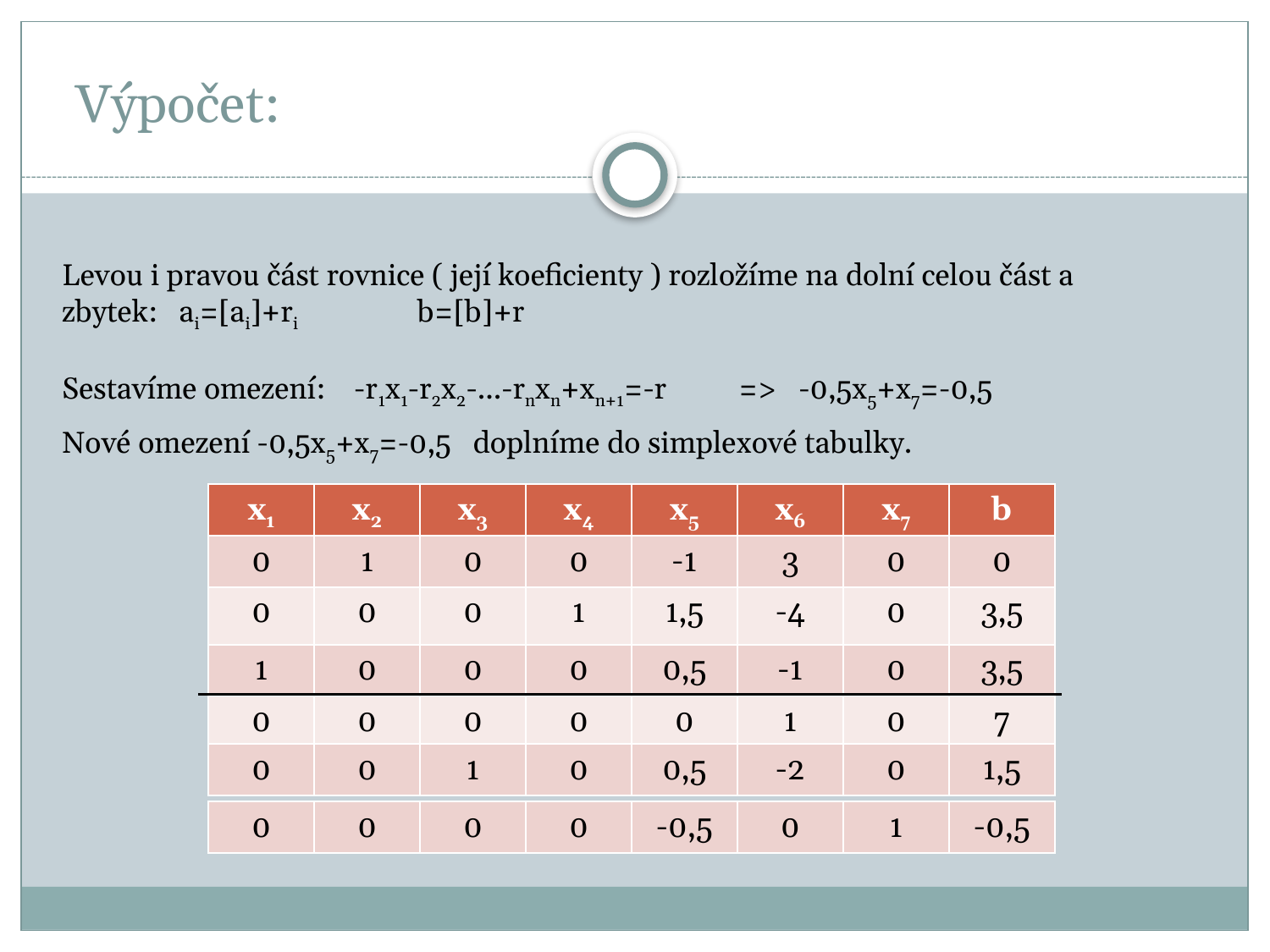

# Výpočet:
Levou i pravou část rovnice ( její koeficienty ) rozložíme na dolní celou část a zbytek:   ai=[ai]+ri                 b=[b]+r

Sestavíme omezení:    -r1x1-r2x2-...-rnxn+xn+1=-r          =>   -0,5x5+x7=-0,5

Nové omezení -0,5x5+x7=-0,5   doplníme do simplexové tabulky.
| x1 | x2 | x3 | x4 | x5 | x6 | x7 | b |
| --- | --- | --- | --- | --- | --- | --- | --- |
| 0 | 1 | 0 | 0 | -1 | 3 | 0 | 0 |
| --- | --- | --- | --- | --- | --- | --- | --- |
| 0 | 0 | 0 | 1 | 1,5 | -4 | 0 | 3,5 |
| 1 | 0 | 0 | 0 | 0,5 | -1 | 0 | 3,5 |
| 0 | 0 | 0 | 0 | 0 | 1 | 0 | 7 |
| 0 | 0 | 1 | 0 | 0,5 | -2 | 0 | 1,5 |
| --- | --- | --- | --- | --- | --- | --- | --- |
| 0 | 0 | 0 | 0 | -0,5 | 0 | 1 | -0,5 |
| --- | --- | --- | --- | --- | --- | --- | --- |